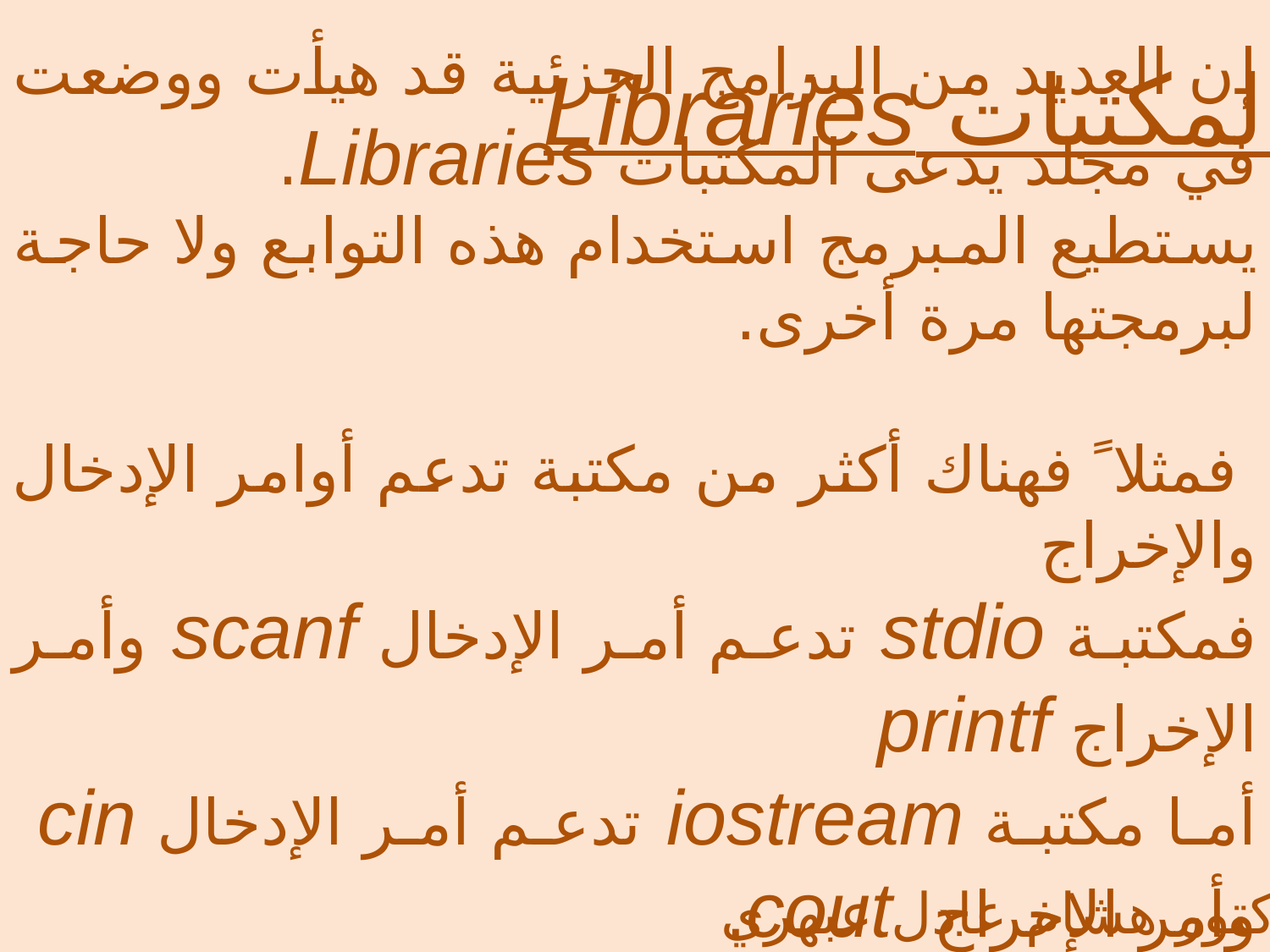

المكتبات Libraries
إن العديد من البرامج الجزئية قد هيأت ووضعت في مجلد يدعى المكتبات Libraries.
يستطيع المبرمج استخدام هذه التوابع ولا حاجة لبرمجتها مرة أخرى.

 فمثلا ً فهناك أكثر من مكتبة تدعم أوامر الإدخال والإخراج
فمكتبة stdio تدعم أمر الإدخال scanf وأمر الإخراج printf
أما مكتبة iostream تدعم أمر الإدخال cin  وأمر الإخراج  cout.

الدكتور هشام عادل عبهري